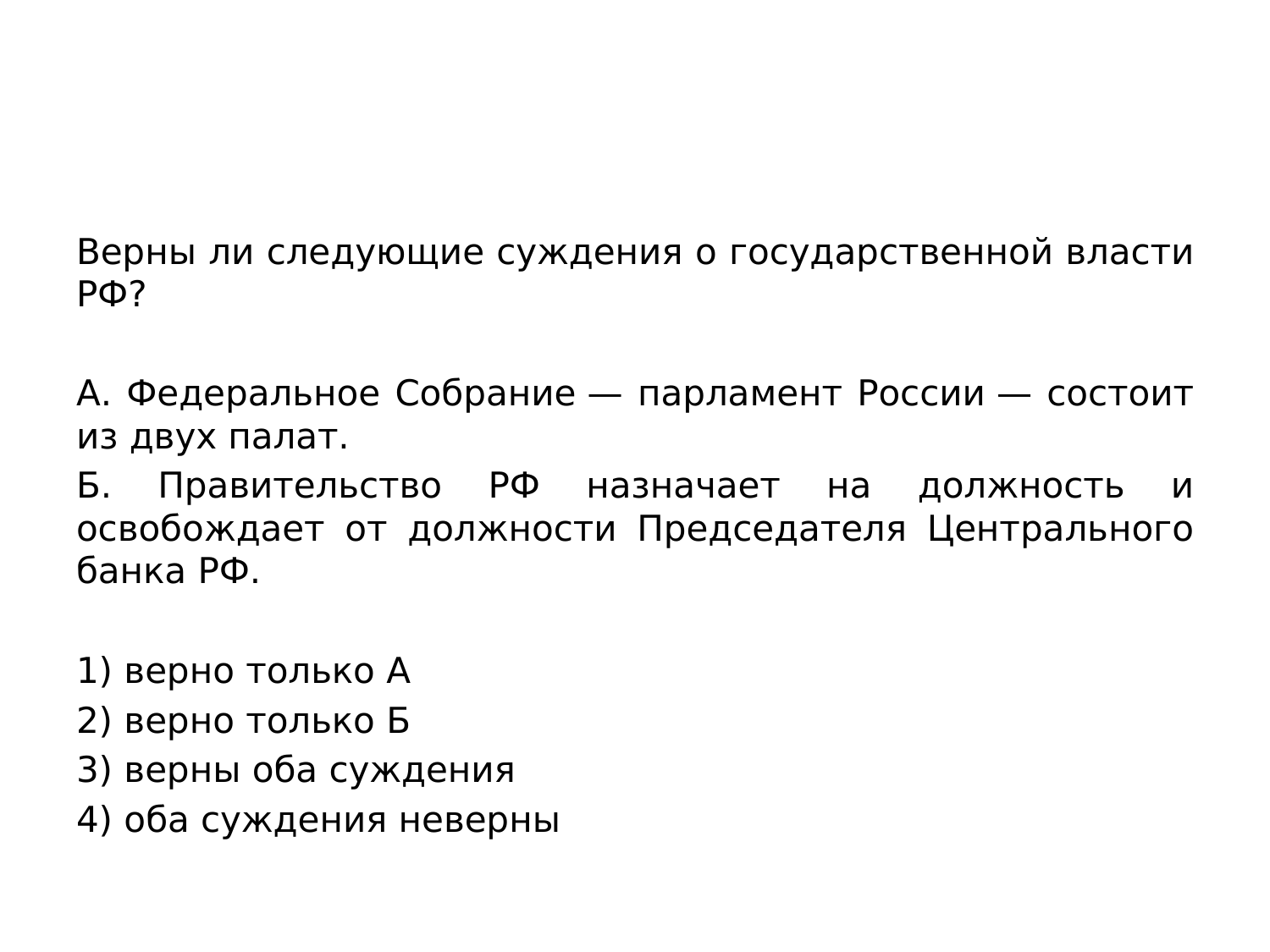

#
Верны ли следующие суждения о государственной власти РФ?

А. Федеральное Собрание — парламент России — состоит из двух палат.
Б. Правительство РФ назначает на должность и освобождает от должности Председателя Центрального банка РФ.

1) верно только А
2) верно только Б
3) верны оба суждения
4) оба суждения неверны